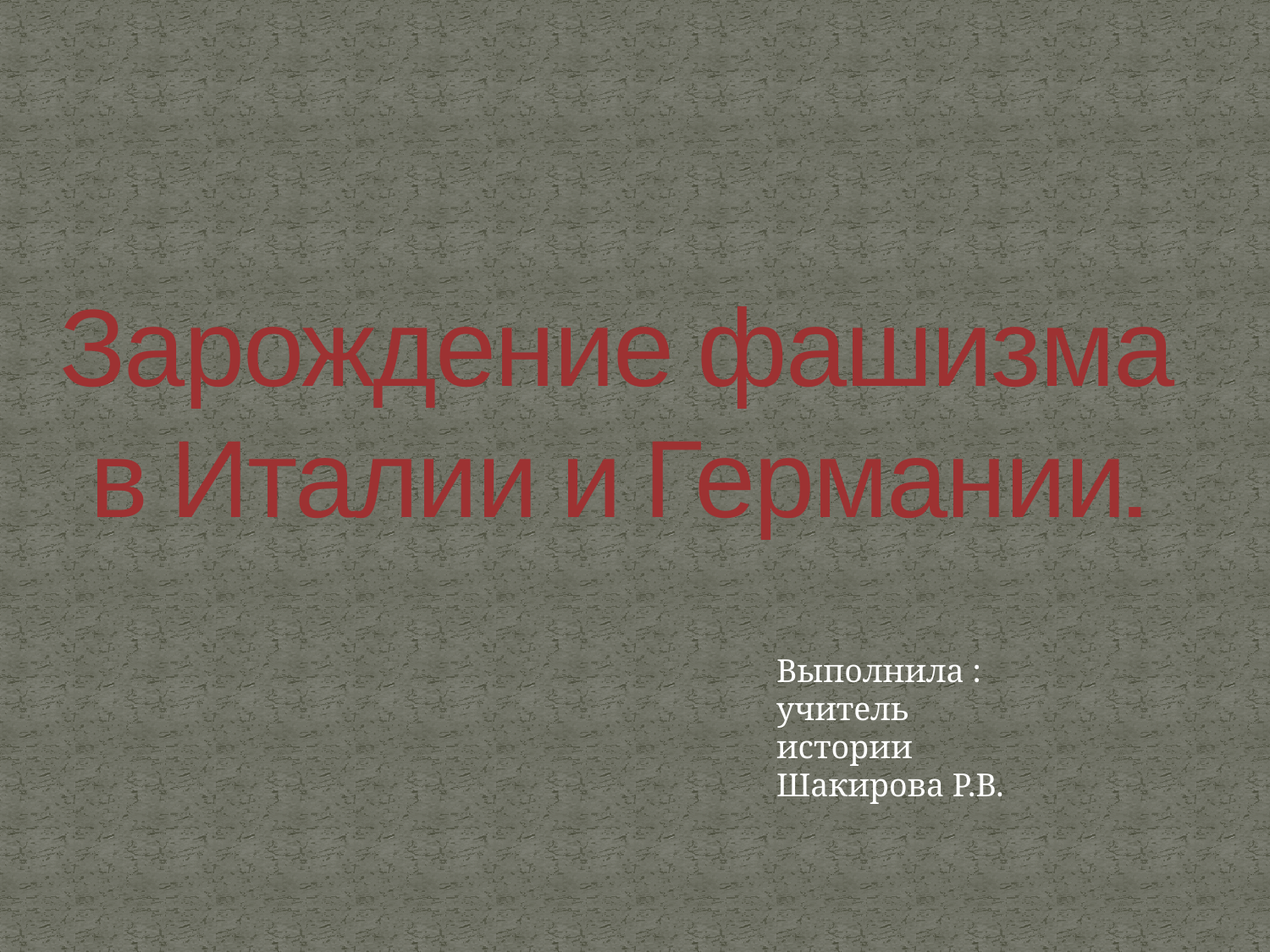

# Зарождение фашизма в Италии и Германии.
Выполнила : учитель истории Шакирова Р.В.